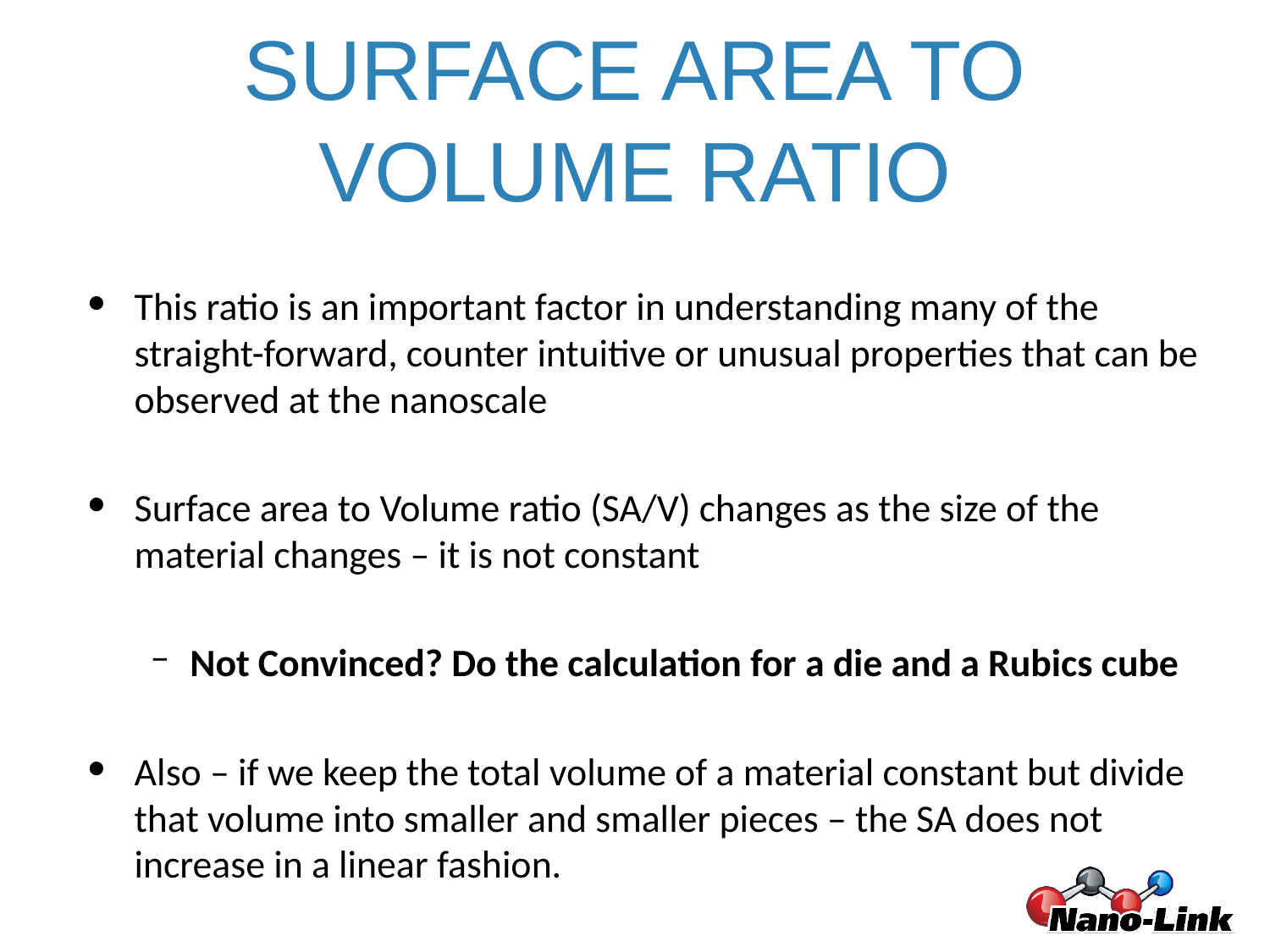

# SURFACE AREA TO VOLUME RATIO
This ratio is an important factor in understanding many of the straight-forward, counter intuitive or unusual properties that can be observed at the nanoscale

Surface area to Volume ratio (SA/V) changes as the size of the material changes – it is not constant

Not Convinced? Do the calculation for a die and a Rubics cube

Also – if we keep the total volume of a material constant but divide that volume into smaller and smaller pieces – the SA does not increase in a linear fashion.